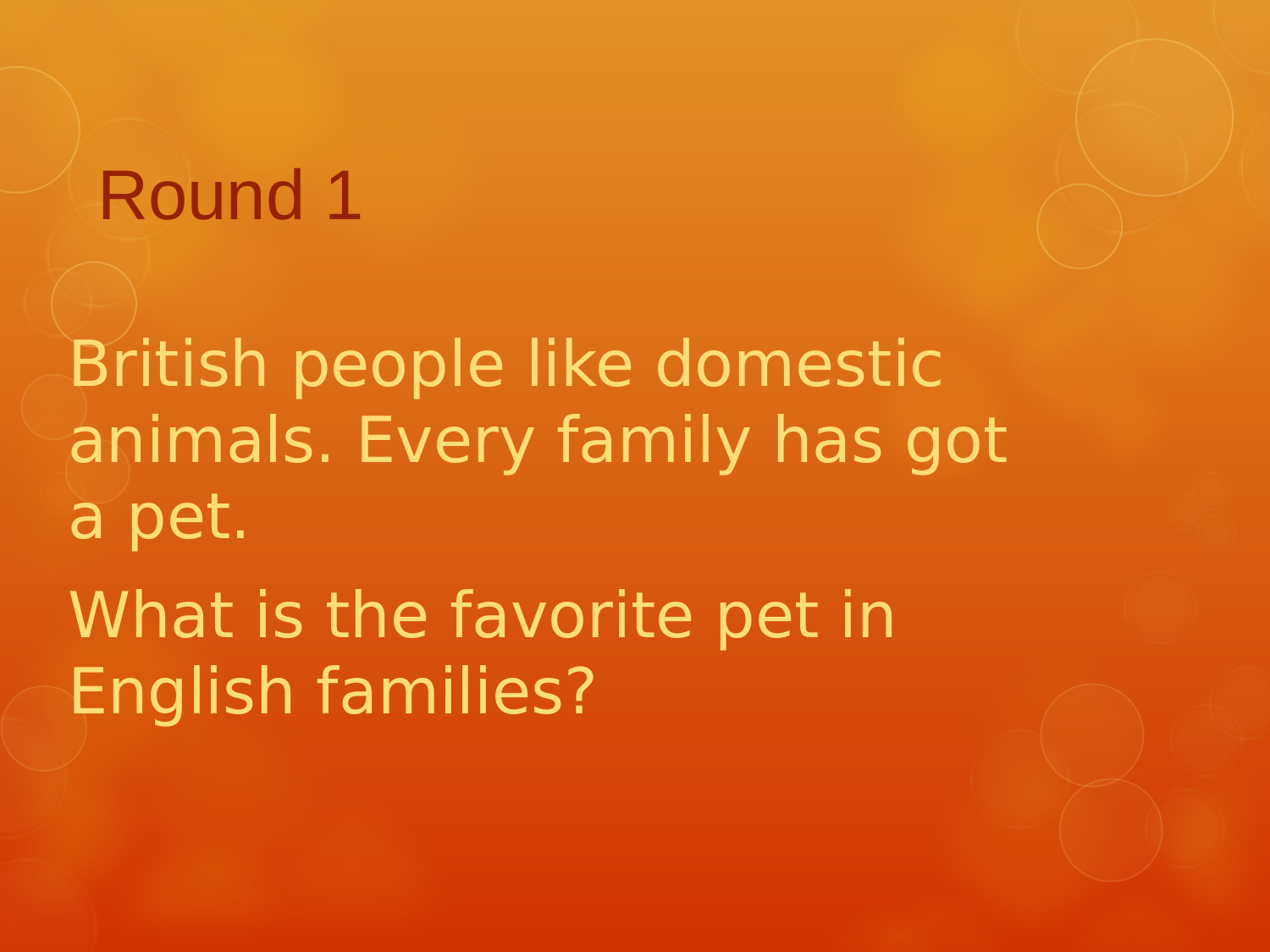

# Round 1
British people like domestic animals. Every family has got a pet.
What is the favorite pet in English families?